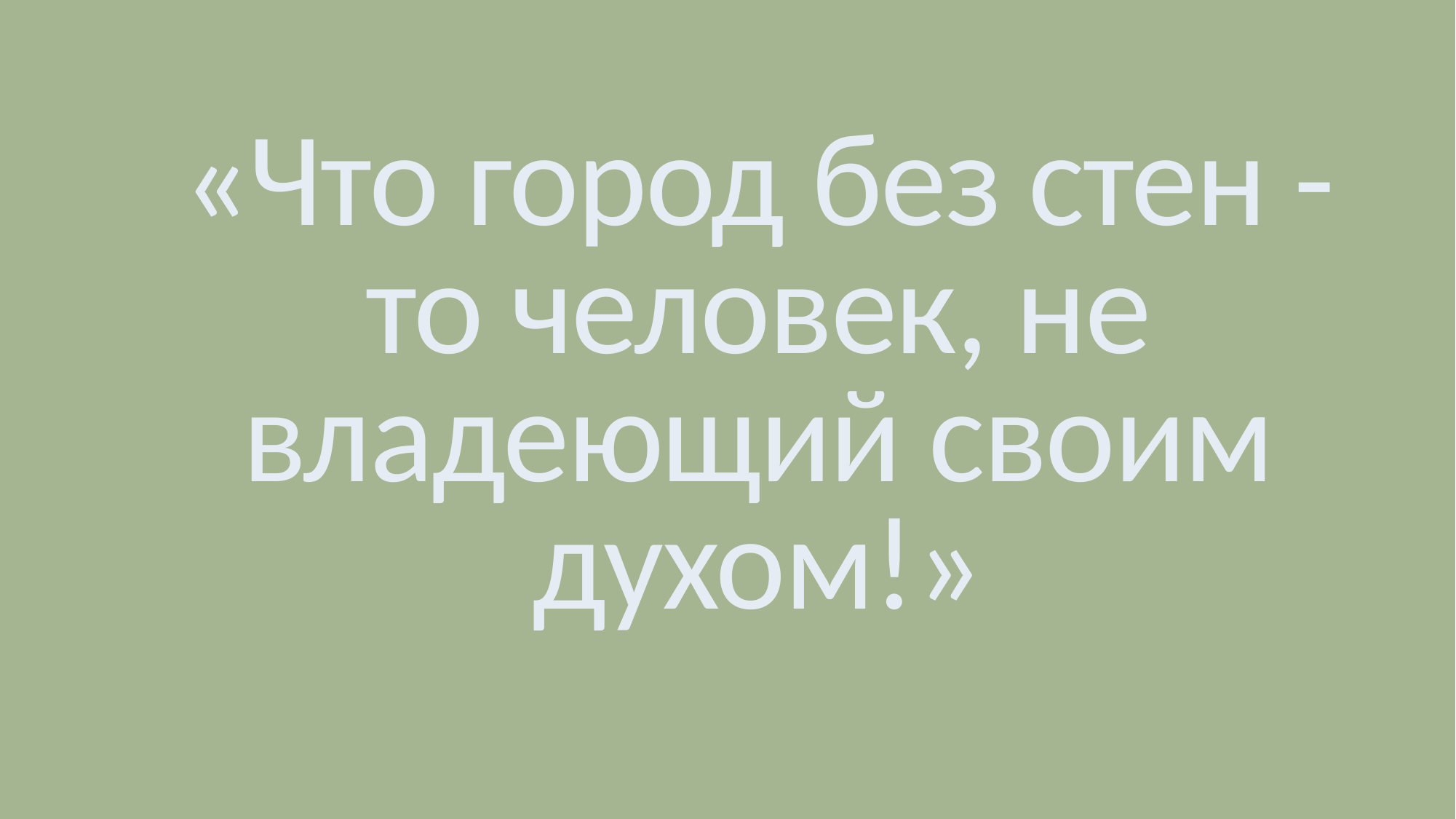

# «Что город без стен - то человек, не владеющий своим духом!»